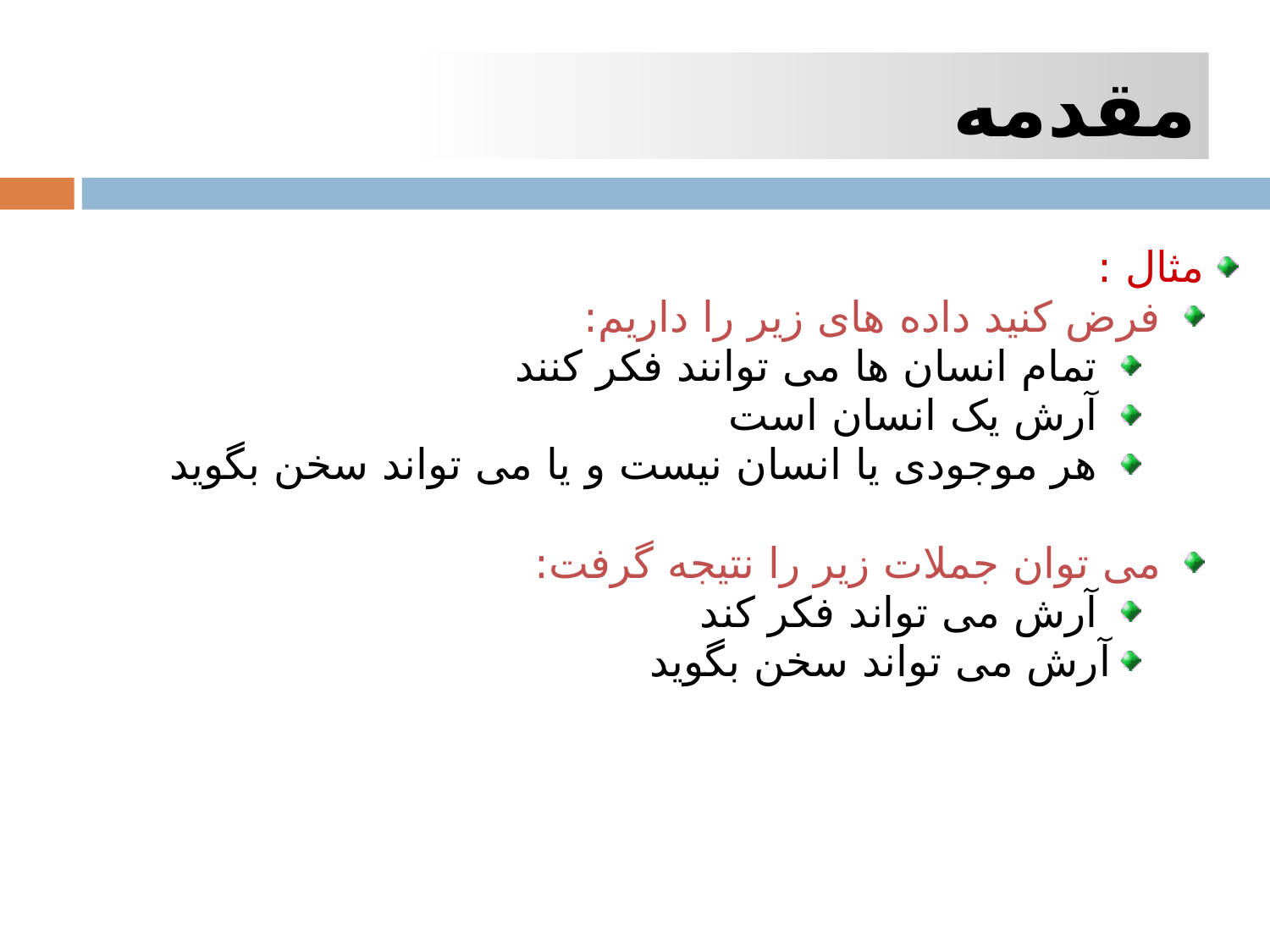

مقدمه
 مثال :
 فرض کنيد داده های زير را داريم:
 تمام انسان ها می توانند فکر کنند
 آرش يک انسان است
 هر موجودی يا انسان نيست و يا می تواند سخن بگويد

 می توان جملات زير را نتيجه گرفت:
 آرش می تواند فکر کند
آرش می تواند سخن بگويد